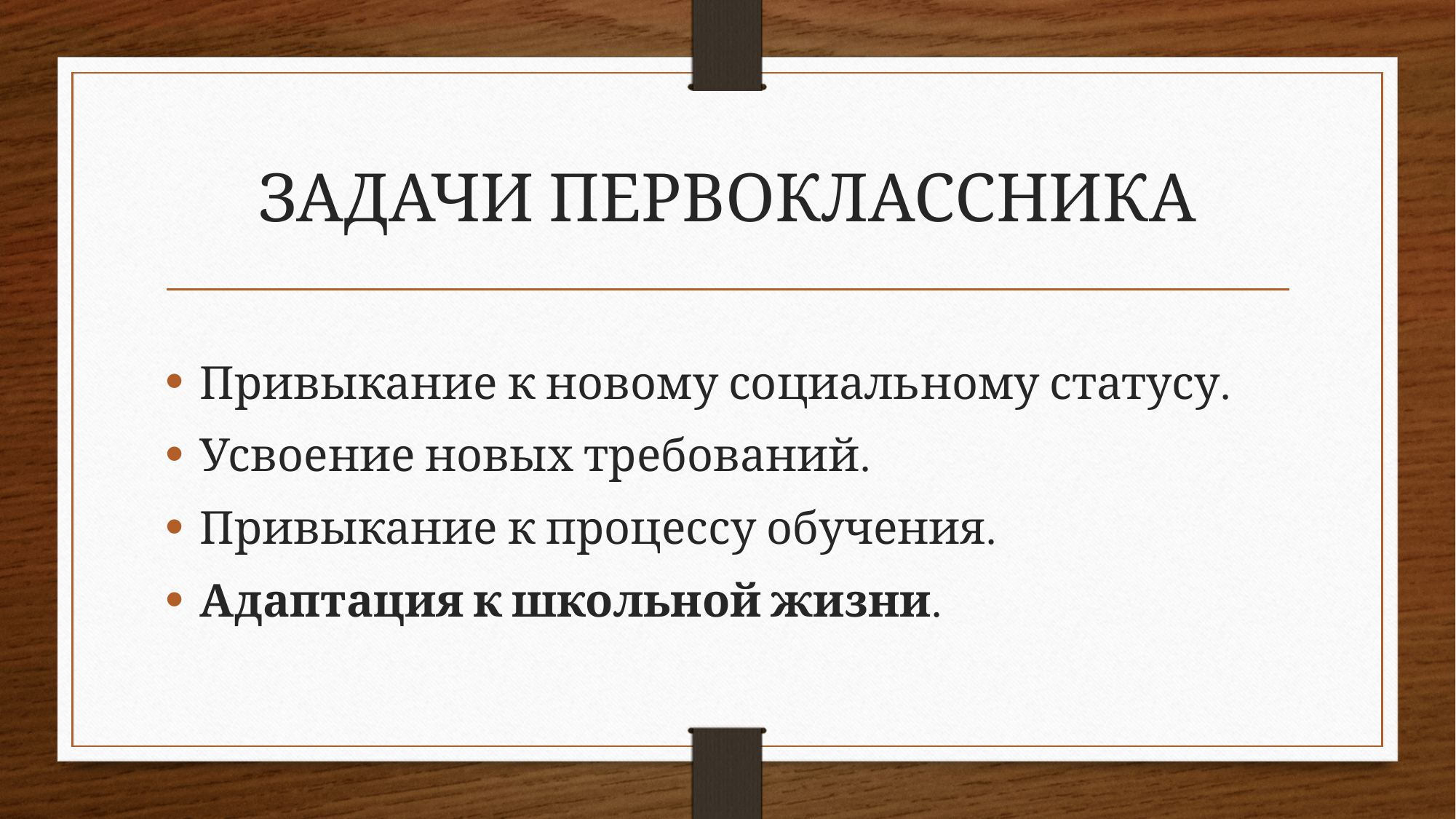

# ЗАДАЧИ ПЕРВОКЛАССНИКА
Привыкание к новому социальному статусу.
Усвоение новых требований.
Привыкание к процессу обучения.
Адаптация к школьной жизни.